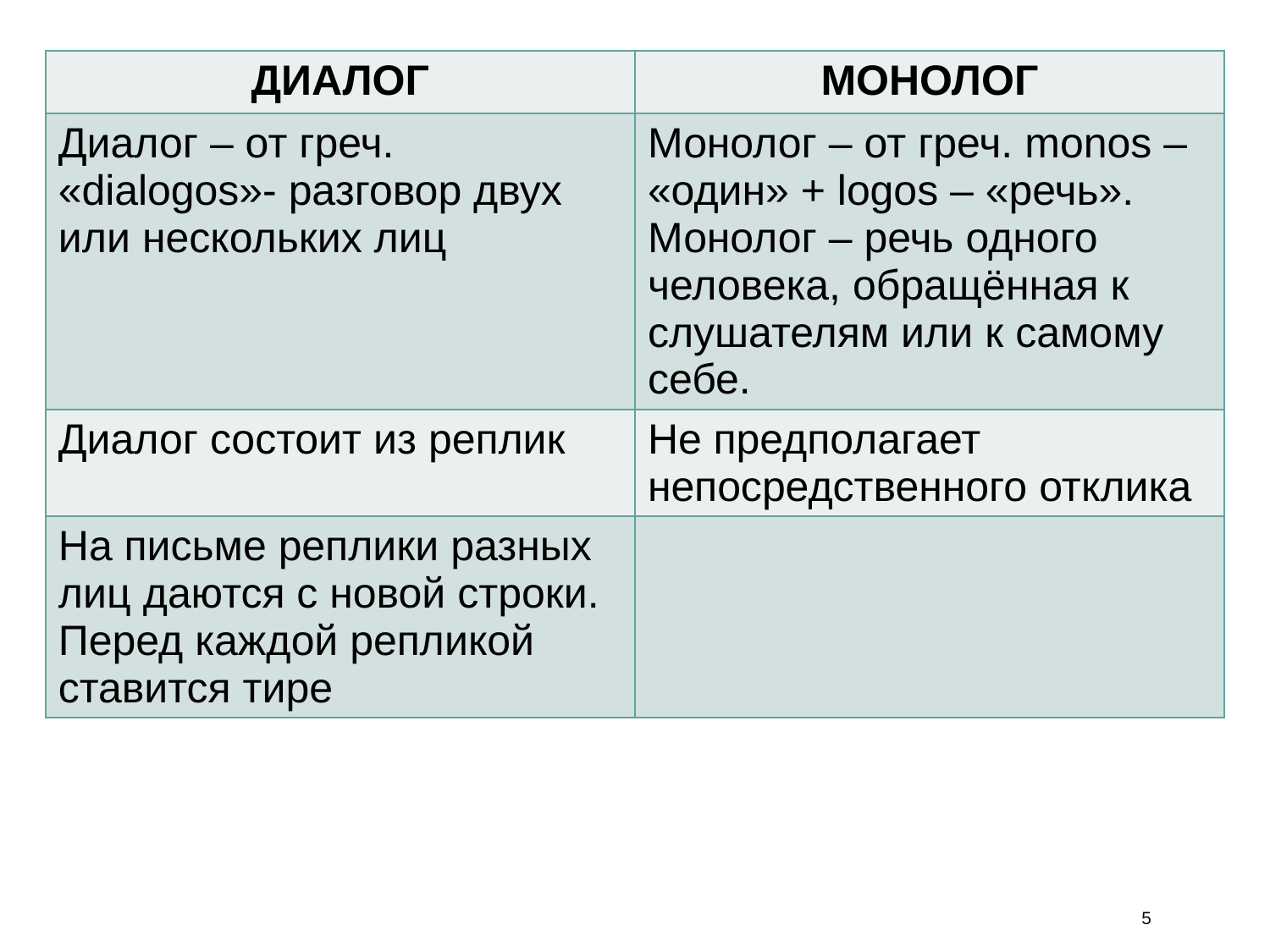

| ДИАЛОГ | МОНОЛОГ |
| --- | --- |
| Диалог – от греч. «dialogos»- разговор двух или нескольких лиц | Монолог – от греч. monos – «один» + logos – «речь». Монолог – речь одного человека, обращённая к слушателям или к самому себе. |
| Диалог состоит из реплик | Не предполагает непосредственного отклика |
| На письме реплики разных лиц даются с новой строки. Перед каждой репликой ставится тире |  |
5